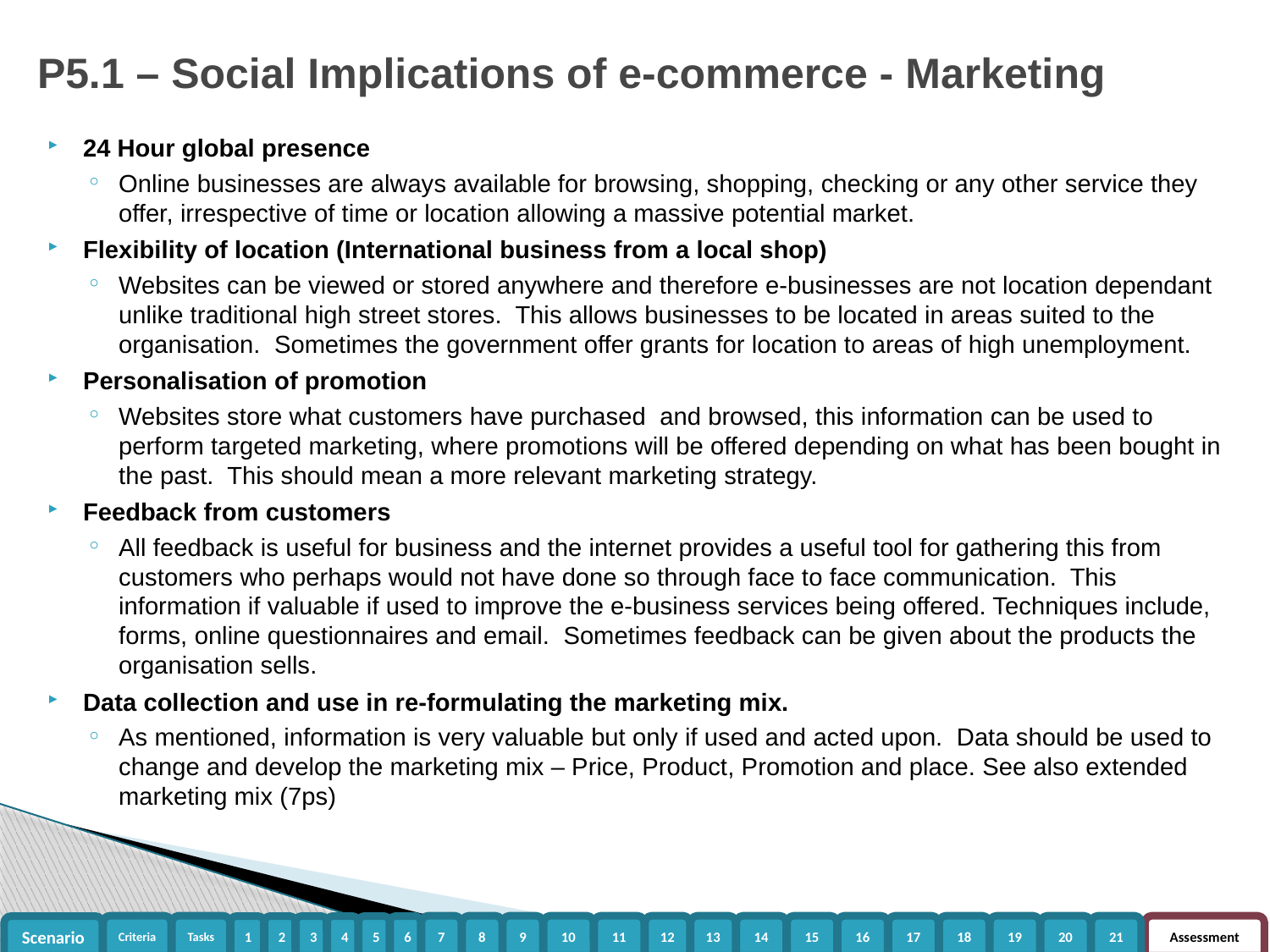

# P5.1 – Social Implications of e-commerce - Marketing
24 Hour global presence
Online businesses are always available for browsing, shopping, checking or any other service they offer, irrespective of time or location allowing a massive potential market.
Flexibility of location (International business from a local shop)
Websites can be viewed or stored anywhere and therefore e-businesses are not location dependant unlike traditional high street stores.  This allows businesses to be located in areas suited to the organisation.  Sometimes the government offer grants for location to areas of high unemployment.
Personalisation of promotion
Websites store what customers have purchased  and browsed, this information can be used to perform targeted marketing, where promotions will be offered depending on what has been bought in the past.  This should mean a more relevant marketing strategy.
Feedback from customers
All feedback is useful for business and the internet provides a useful tool for gathering this from customers who perhaps would not have done so through face to face communication.  This information if valuable if used to improve the e-business services being offered. Techniques include, forms, online questionnaires and email.  Sometimes feedback can be given about the products the organisation sells.
Data collection and use in re-formulating the marketing mix.
As mentioned, information is very valuable but only if used and acted upon.  Data should be used to change and develop the marketing mix – Price, Product, Promotion and place. See also extended marketing mix (7ps)